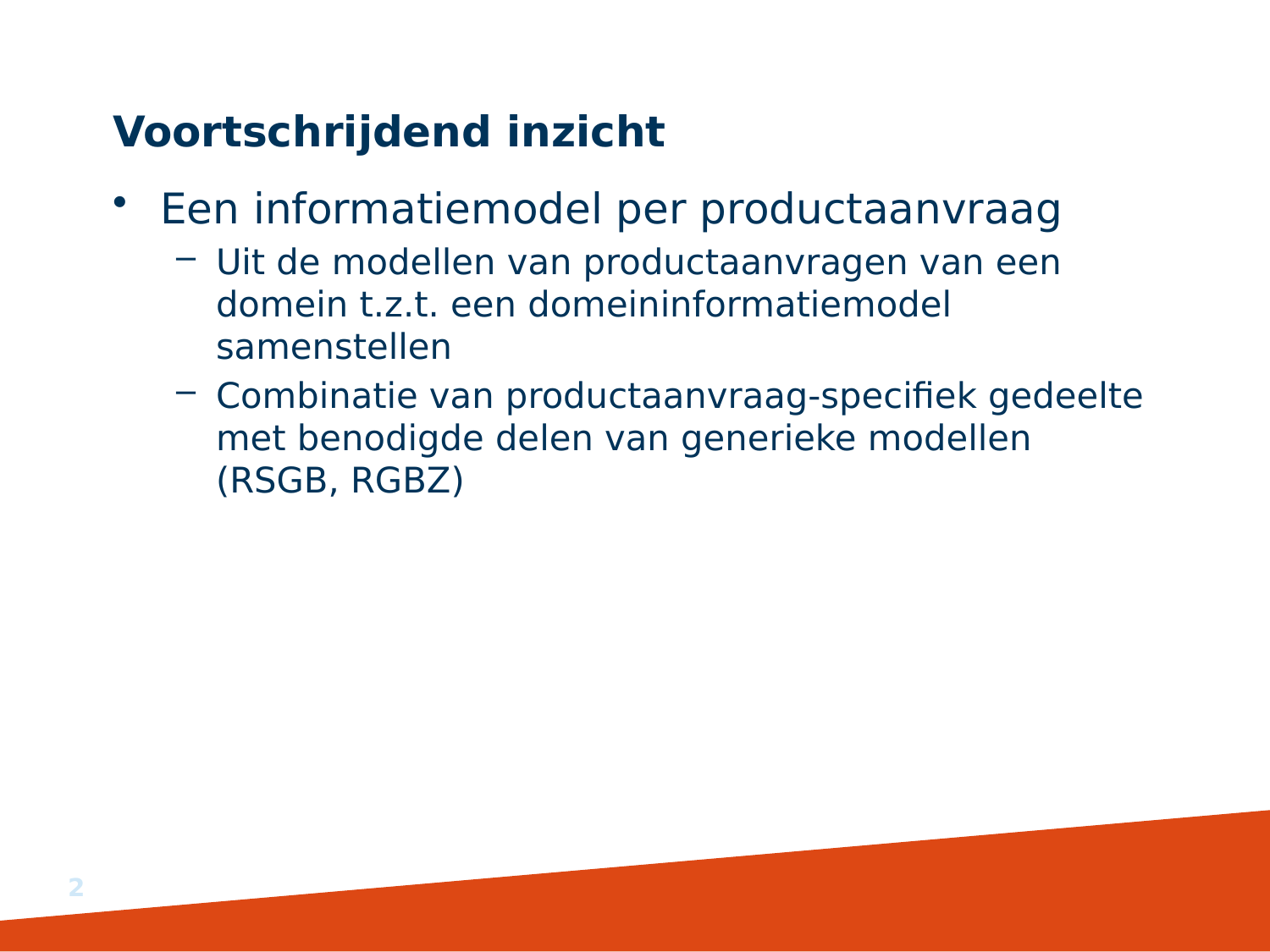

# Voortschrijdend inzicht
Een informatiemodel per productaanvraag
Uit de modellen van productaanvragen van een domein t.z.t. een domeininformatiemodel samenstellen
Combinatie van productaanvraag-specifiek gedeelte met benodigde delen van generieke modellen (RSGB, RGBZ)

2